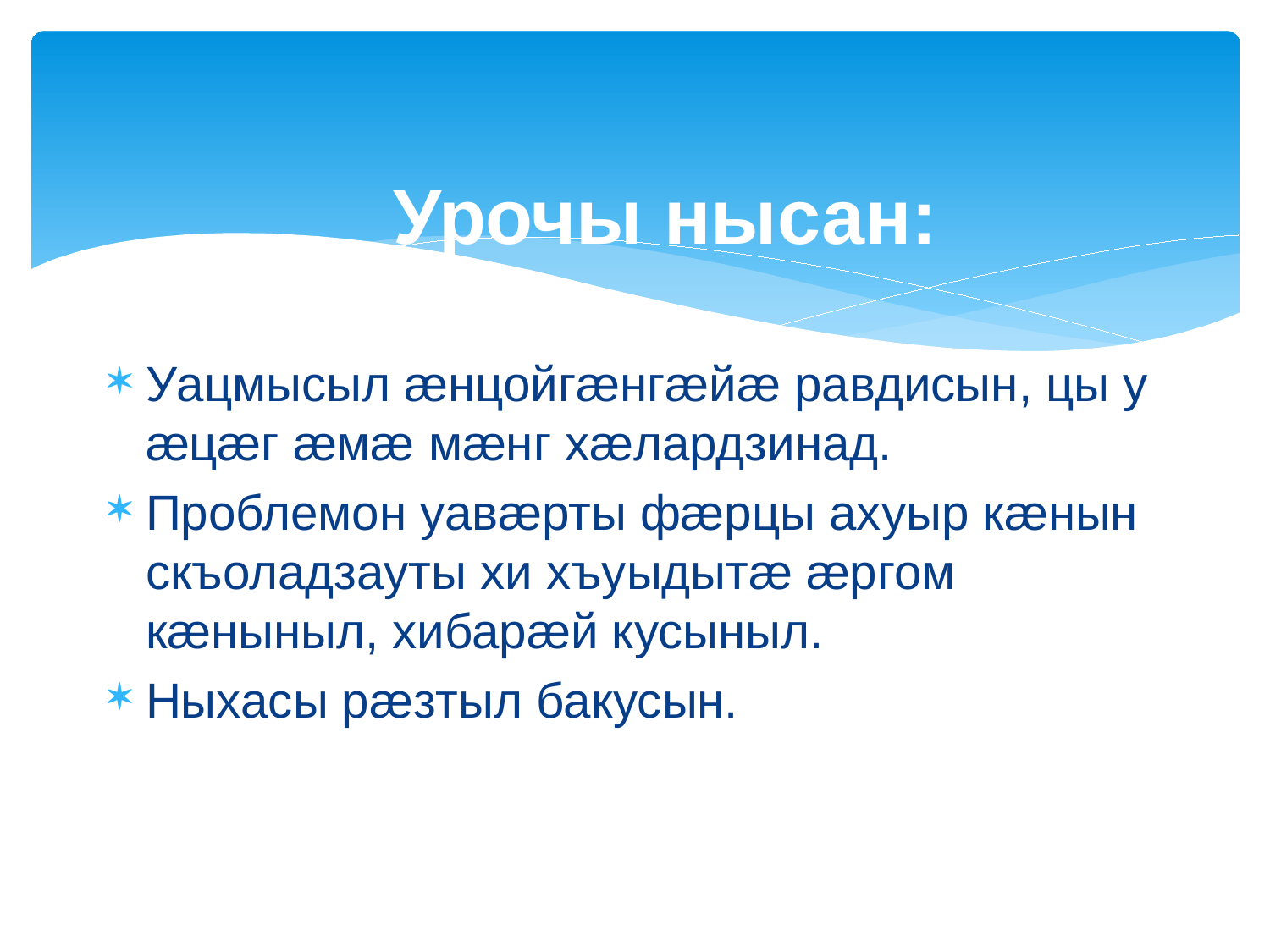

# Урочы нысан:
Уацмысыл æнцойгæнгæйæ равдисын, цы у æцæг æмæ мæнг хæлардзинад.
Проблемон уавæрты фæрцы ахуыр кæнын скъоладзауты хи хъуыдытæ æргом кæныныл, хибарæй кусыныл.
Ныхасы рæзтыл бакусын.